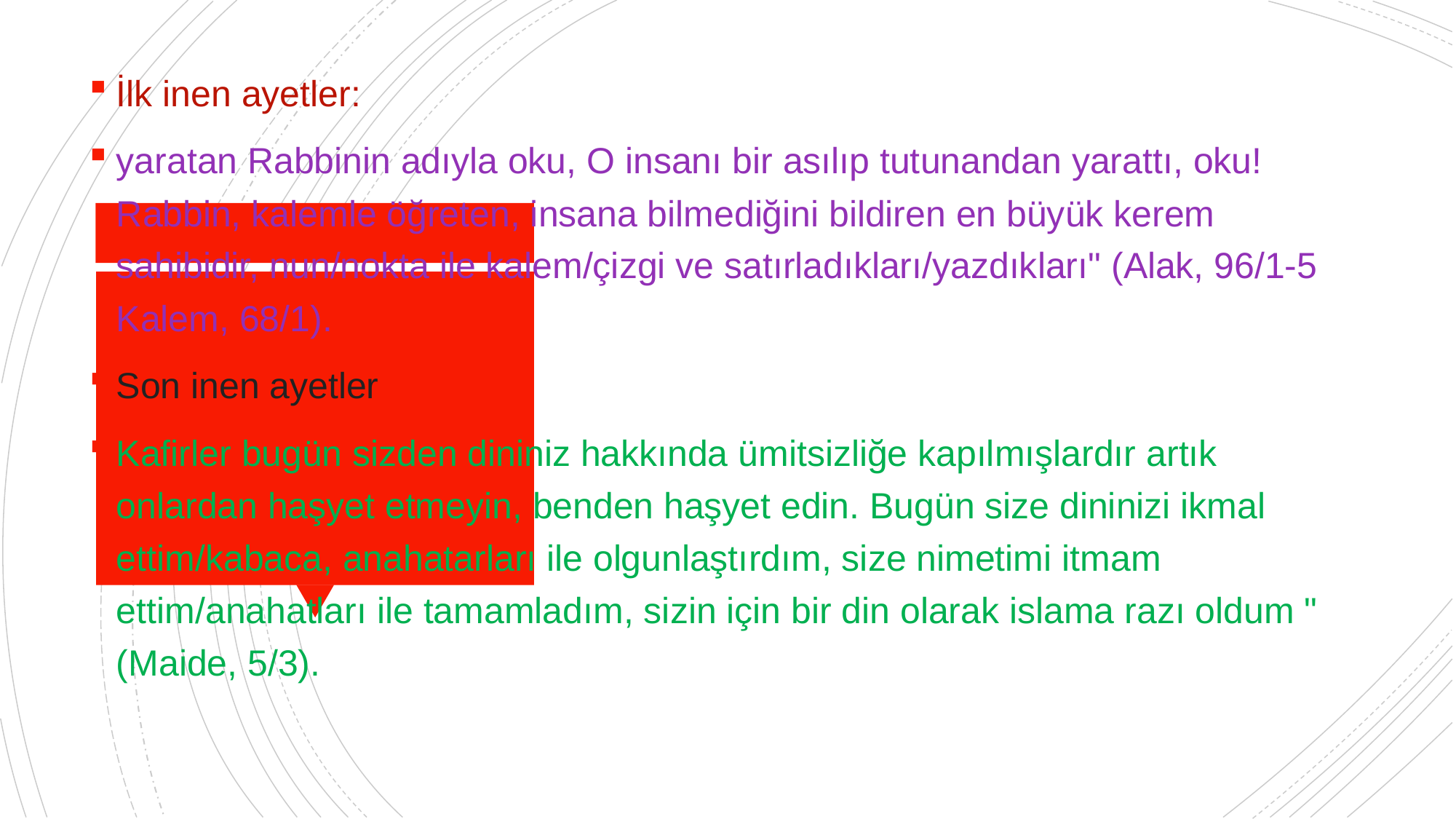

#
İlk inen ayetler:
yaratan Rabbinin adıyla oku, O insanı bir asılıp tutunandan yarattı, oku! Rabbin, kalemle öğreten, insana bilmediğini bildiren en büyük kerem sahibidir, nun/nokta ile kalem/çizgi ve satırladıkları/yazdıkları" (Alak, 96/1-5 Kalem, 68/1).
Son inen ayetler
Kafirler bugün sizden dininiz hakkında ümitsizliğe kapılmışlardır artık onlardan haşyet etmeyin, benden haşyet edin. Bugün size dininizi ikmal ettim/kabaca, anahatarları ile olgunlaştırdım, size nimetimi itmam ettim/anahatları ile tamamladım, sizin için bir din olarak islama razı oldum " (Maide, 5/3).